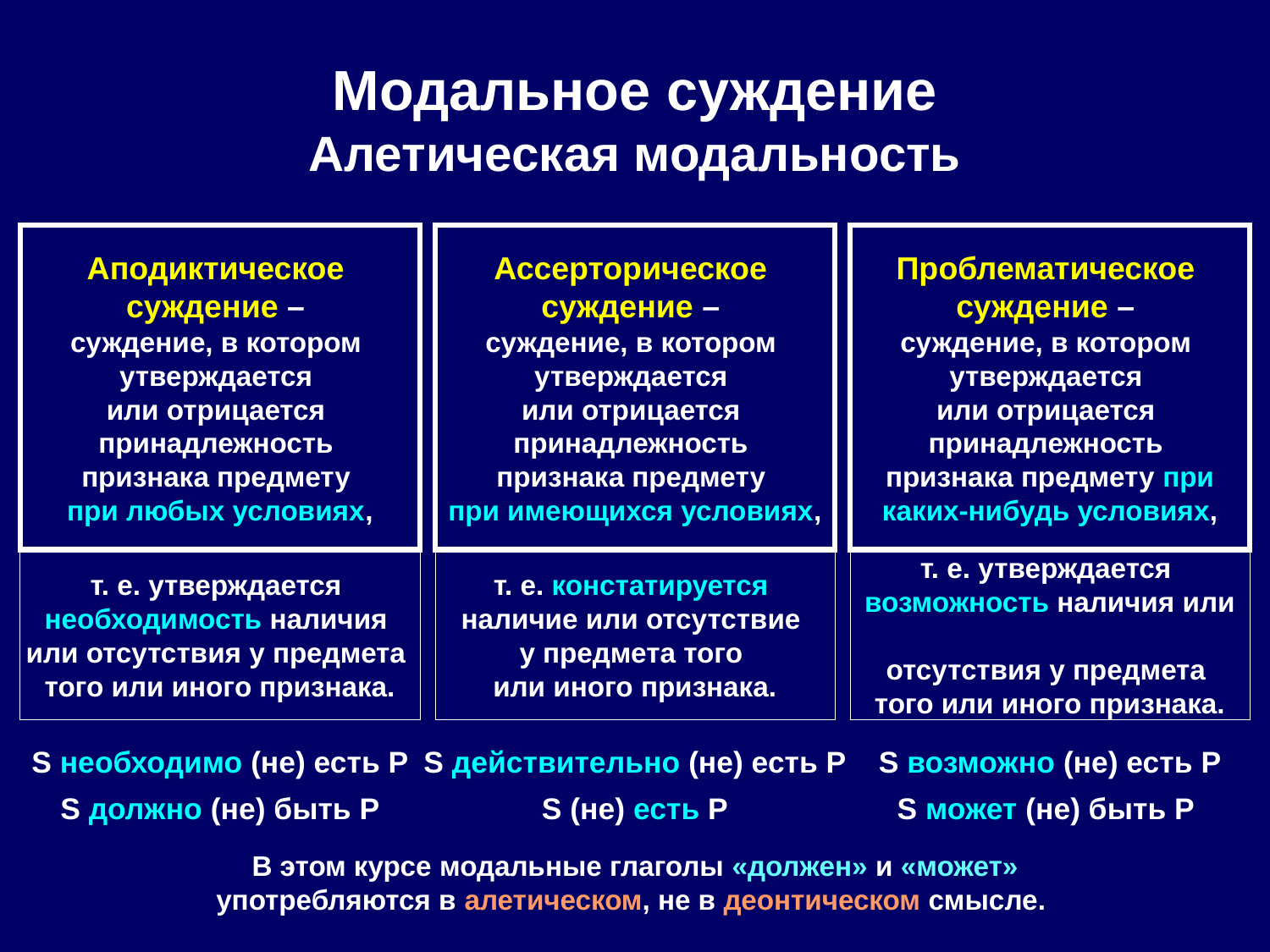

Модальное суждение
Алетическая модальность
Аподиктическое
суждение –
суждение, в котором
утверждается
или отрицается
принадлежность
признака предмету
при любых условиях,
Ассерторическое
суждение –
суждение, в котором
утверждается
или отрицается
принадлежность
признака предмету
при имеющихся условиях,
Проблематическое
суждение –
суждение, в котором
утверждается
или отрицается
принадлежность
признака предмету при каких-нибудь условиях,
т. е. утверждается
необходимость наличия
или отсутствия у предмета
того или иного признака.
т. е. констатируется
наличие или отсутствие
у предмета того
или иного признака.
т. е. утверждается
возможность наличия или
отсутствия у предмета
того или иного признака.
S необходимо (не) есть P
S должно (не) быть P
S действительно (не) есть P
S (не) есть P
S возможно (не) есть P
S может (не) быть P
В этом курсе модальные глаголы «должен» и «может»
употребляются в алетическом, не в деонтическом смысле.